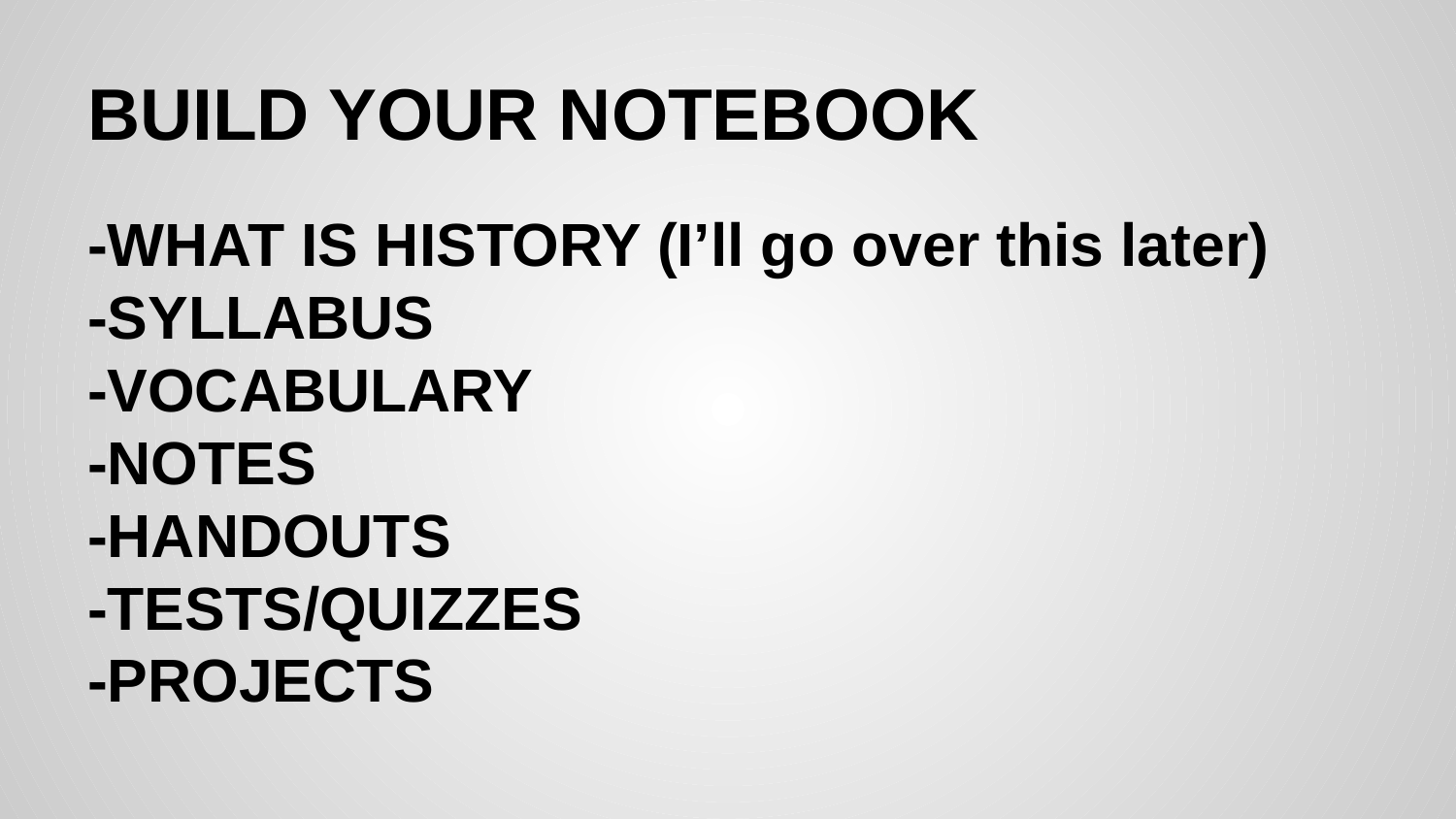

# BUILD YOUR NOTEBOOK
-WHAT IS HISTORY (I’ll go over this later)
-SYLLABUS
-VOCABULARY
-NOTES
-HANDOUTS
-TESTS/QUIZZES
-PROJECTS